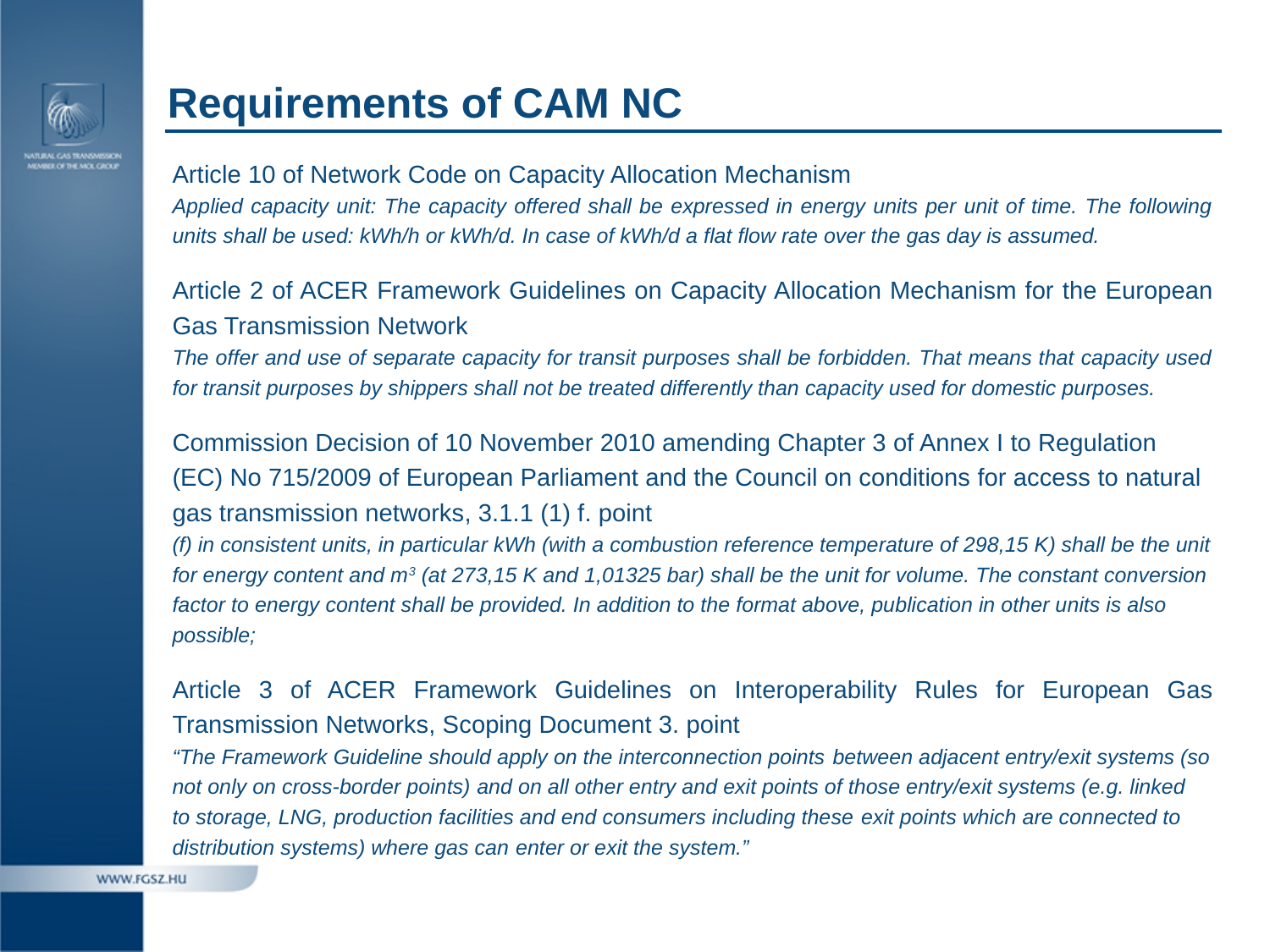

# Requirements of CAM NC
Article 10 of Network Code on Capacity Allocation Mechanism
Applied capacity unit: The capacity offered shall be expressed in energy units per unit of time. The following units shall be used: kWh/h or kWh/d. In case of kWh/d a flat flow rate over the gas day is assumed.
Article 2 of ACER Framework Guidelines on Capacity Allocation Mechanism for the European Gas Transmission Network
The offer and use of separate capacity for transit purposes shall be forbidden. That means that capacity used for transit purposes by shippers shall not be treated differently than capacity used for domestic purposes.
Commission Decision of 10 November 2010 amending Chapter 3 of Annex I to Regulation (EC) No 715/2009 of European Parliament and the Council on conditions for access to natural gas transmission networks, 3.1.1 (1) f. point
(f) in consistent units, in particular kWh (with a combustion reference temperature of 298,15 K) shall be the unit for energy content and m3 (at 273,15 K and 1,01325 bar) shall be the unit for volume. The constant conversion factor to energy content shall be provided. In addition to the format above, publication in other units is also possible;
Article 3 of ACER Framework Guidelines on Interoperability Rules for European Gas Transmission Networks, Scoping Document 3. point
“The Framework Guideline should apply on the interconnection points between adjacent entry/exit systems (so not only on cross-border points) and on all other entry and exit points of those entry/exit systems (e.g. linked
to storage, LNG, production facilities and end consumers including these exit points which are connected to distribution systems) where gas can enter or exit the system.”